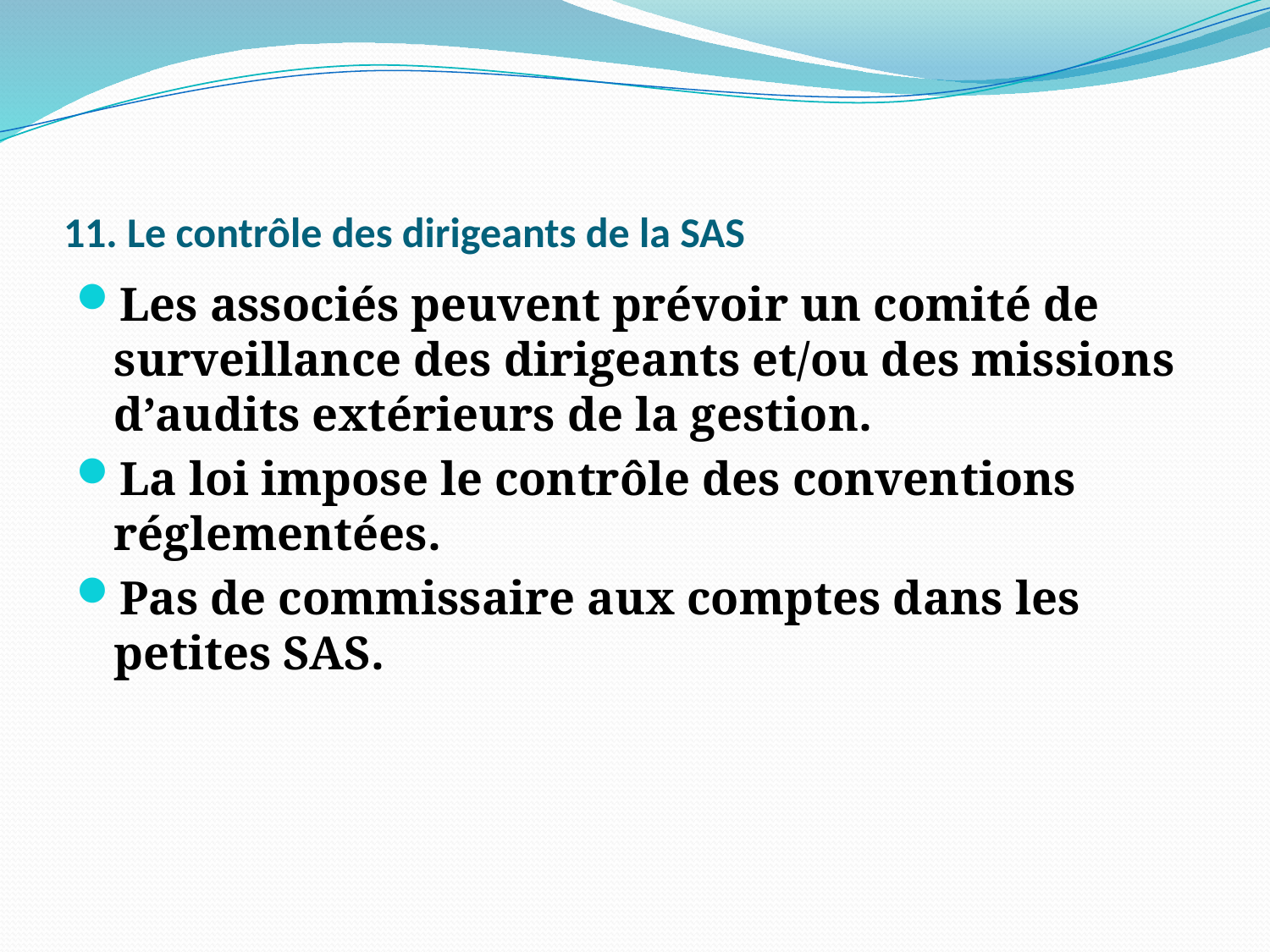

# 11. Le contrôle des dirigeants de la SAS
Les associés peuvent prévoir un comité de surveillance des dirigeants et/ou des missions d’audits extérieurs de la gestion.
La loi impose le contrôle des conventions réglementées.
Pas de commissaire aux comptes dans les petites SAS.